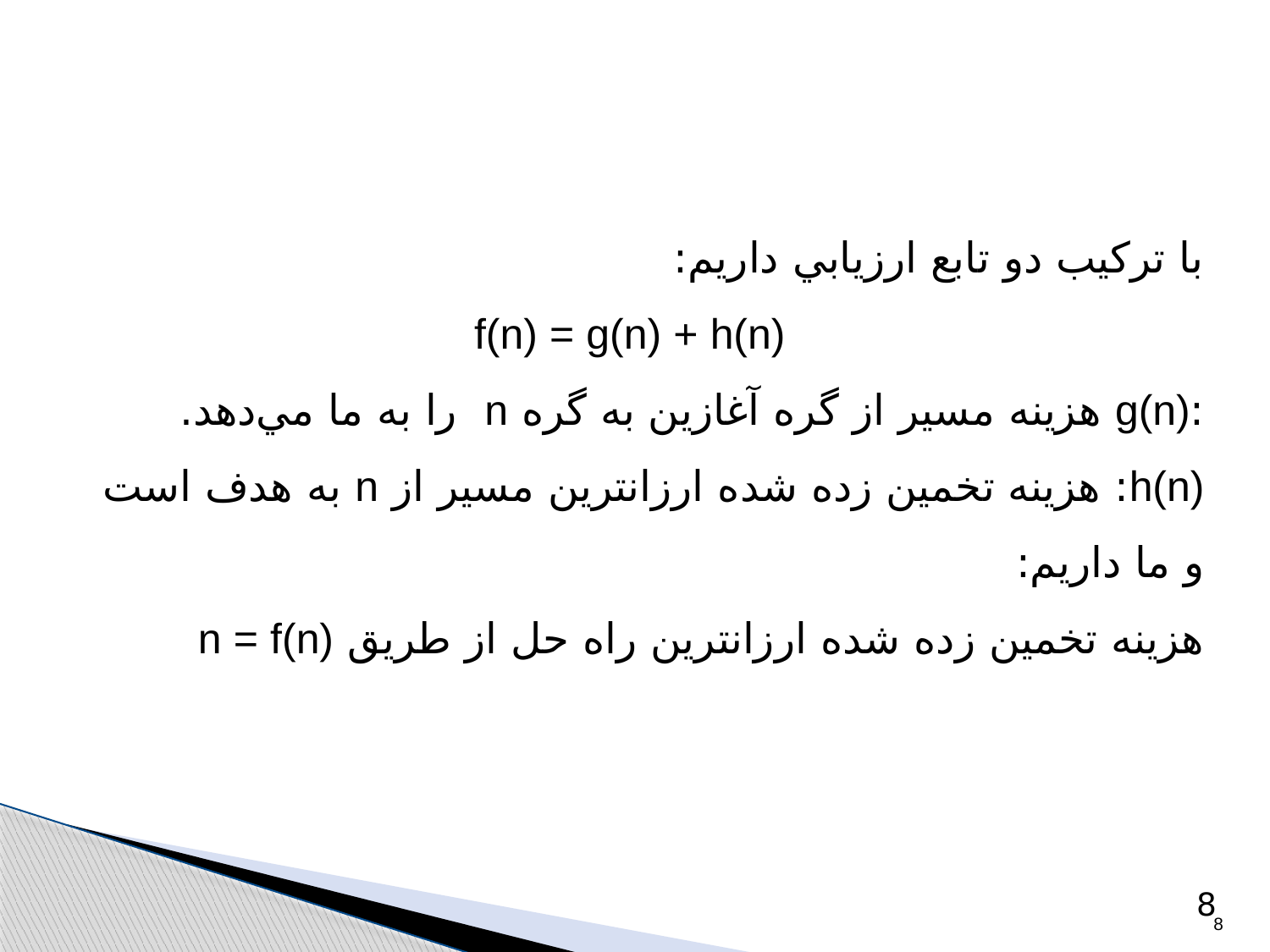

# جستجوي A*: کمینه کردن هزینه کلی راه حل

با ترکيب دو تابع ارزيابي داريم:
f(n) = g(n) + h(n)
	:g(n) هزينه مسير از گره آغازين به گره n  را به ما مي‌دهد.
	h(n): هزينه تخمين زده شده ارزانترين مسير از n به هدف است
و ما داريم:
هزينه تخمين زده شده ارزانترين راه حل از طريق n = f(n)
8